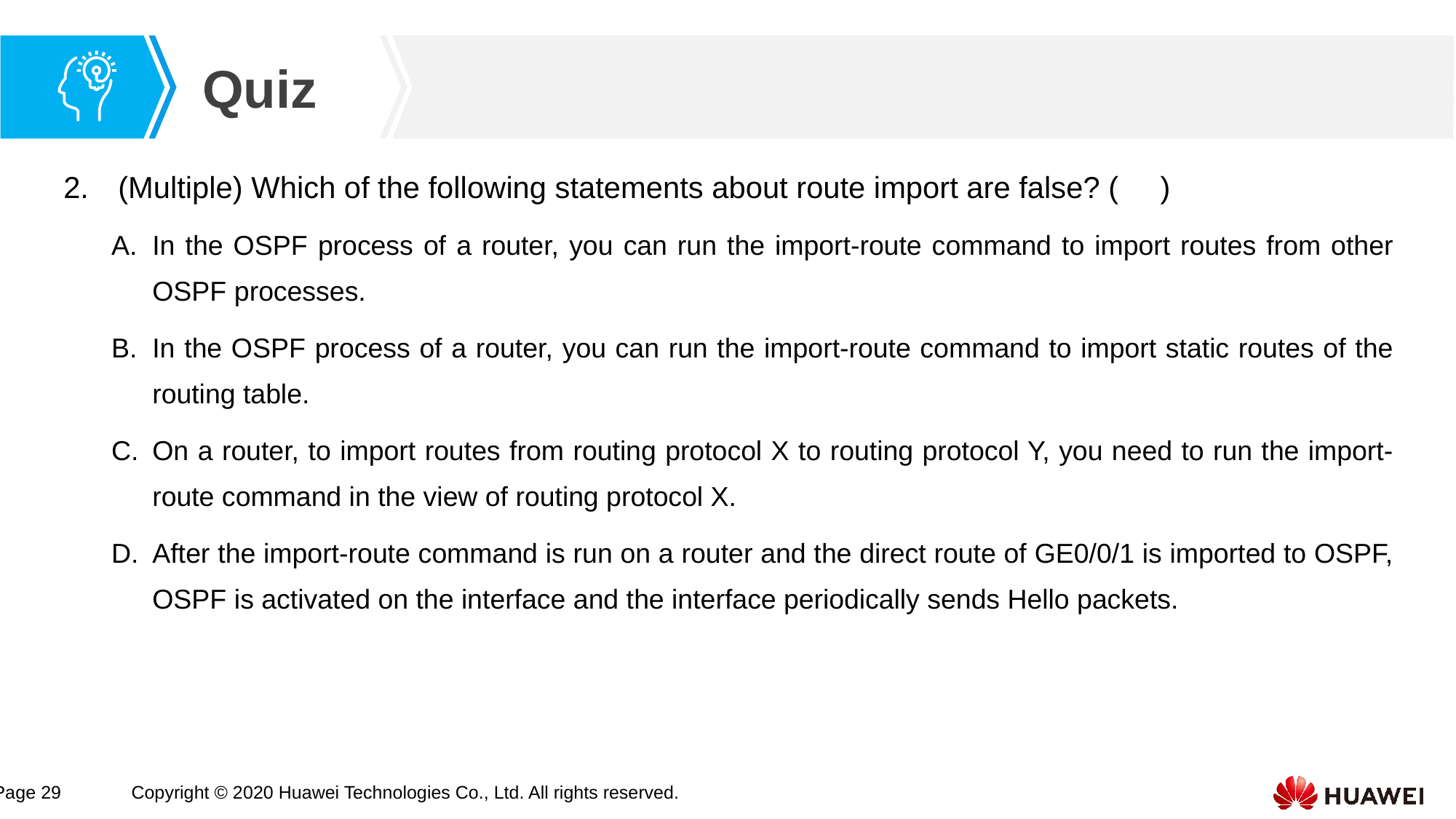

(Multiple) Which of the following statements about route import are false? (     )
In the OSPF process of a router, you can run the import-route command to import routes from other OSPF processes.
In the OSPF process of a router, you can run the import-route command to import static routes of the routing table.
On a router, to import routes from routing protocol X to routing protocol Y, you need to run the import-route command in the view of routing protocol X.
After the import-route command is run on a router and the direct route of GE0/0/1 is imported to OSPF, OSPF is activated on the interface and the interface periodically sends Hello packets.